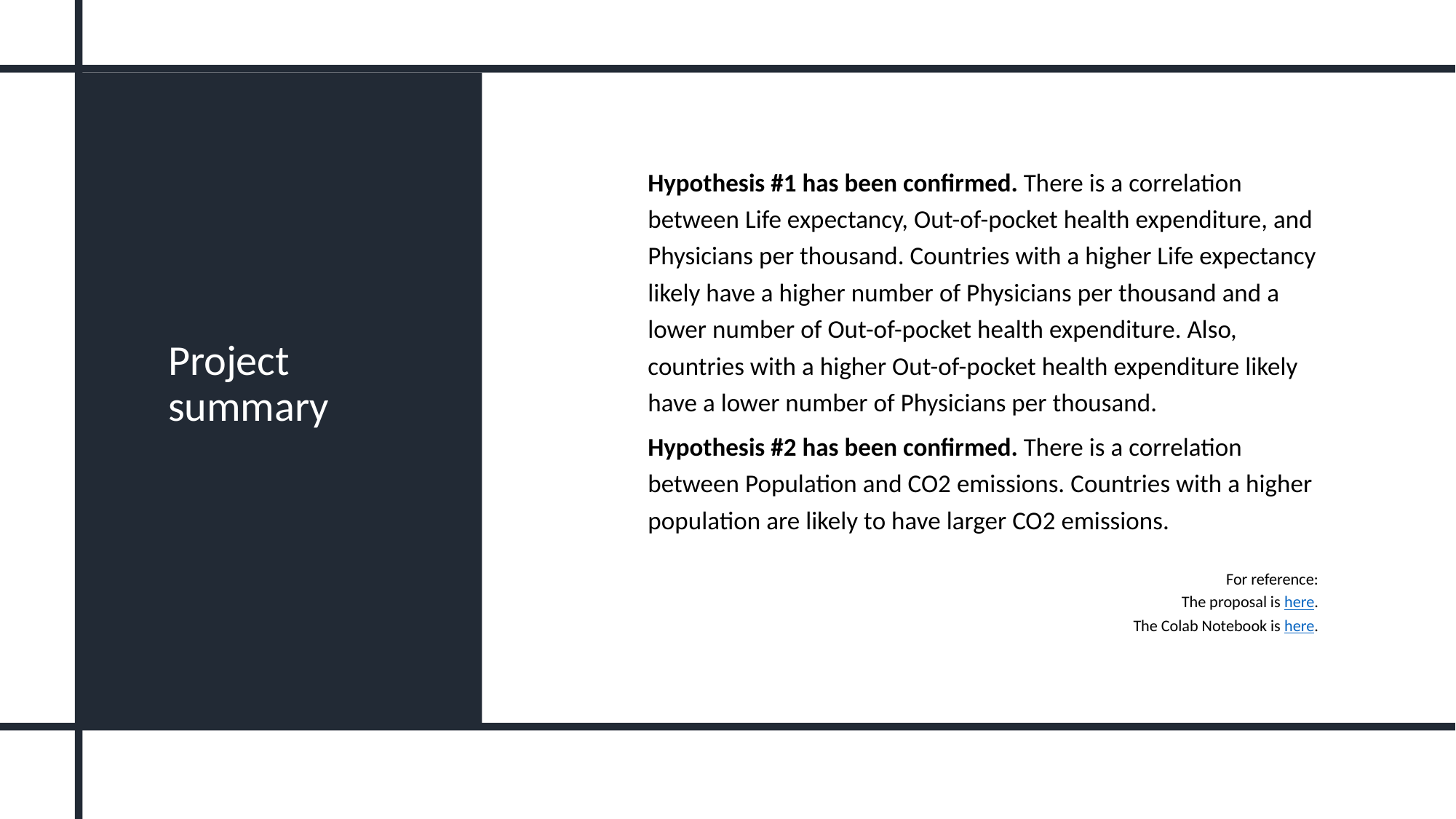

# Project summary
Hypothesis #1 has been confirmed. There is a correlation between Life expectancy, Out-of-pocket health expenditure, and Physicians per thousand. Countries with a higher Life expectancy likely have a higher number of Physicians per thousand and a lower number of Out-of-pocket health expenditure. Also, countries with a higher Out-of-pocket health expenditure likely have a lower number of Physicians per thousand.
Hypothesis #2 has been confirmed. There is a correlation between Population and CO2 emissions. Countries with a higher population are likely to have larger CO2 emissions.

For reference:
The proposal is here.
The Colab Notebook is here.